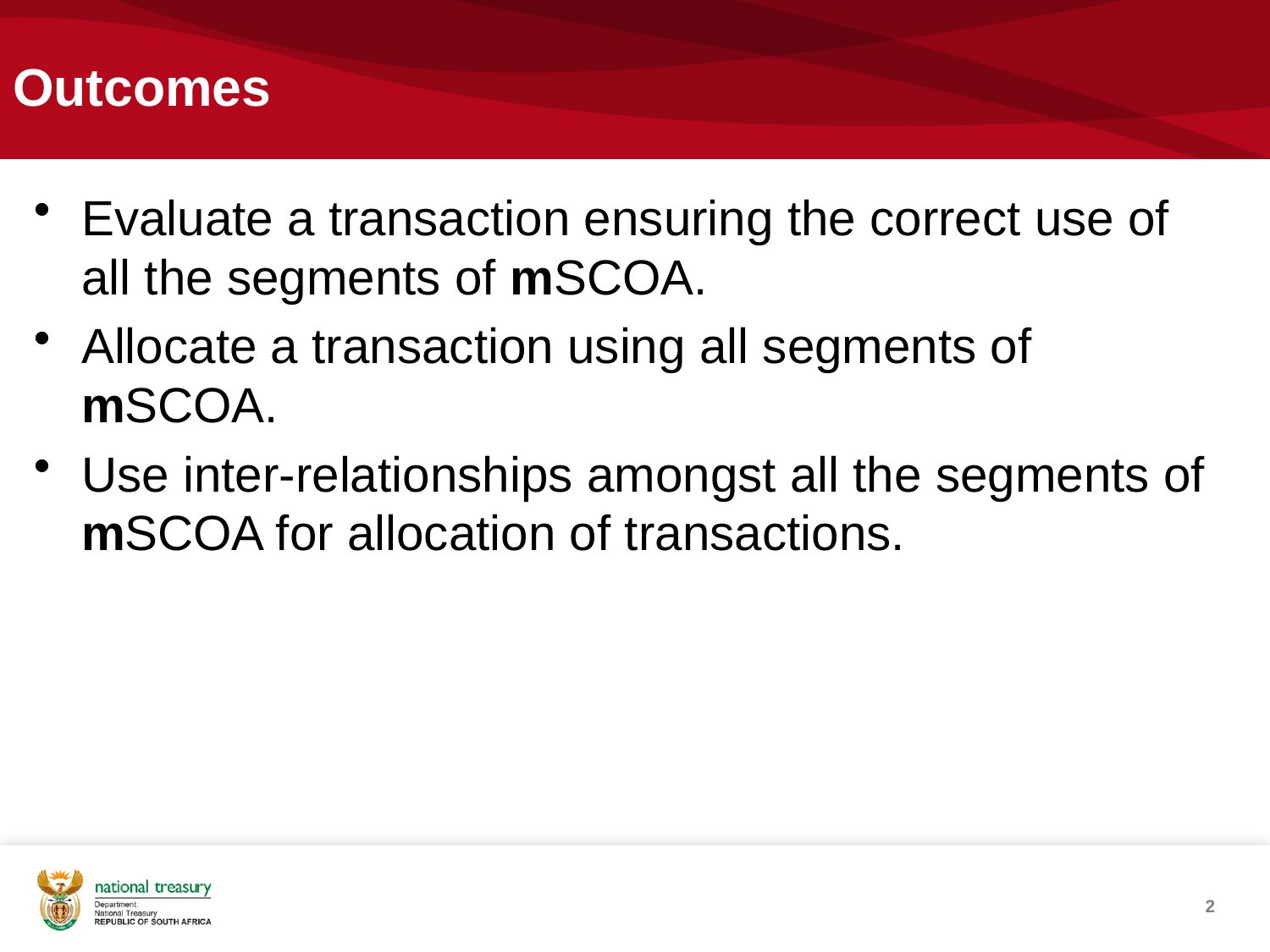

# Outcomes
Evaluate a transaction ensuring the correct use of all the segments of mSCOA.
Allocate a transaction using all segments of mSCOA.
Use inter-relationships amongst all the segments of mSCOA for allocation of transactions.
2